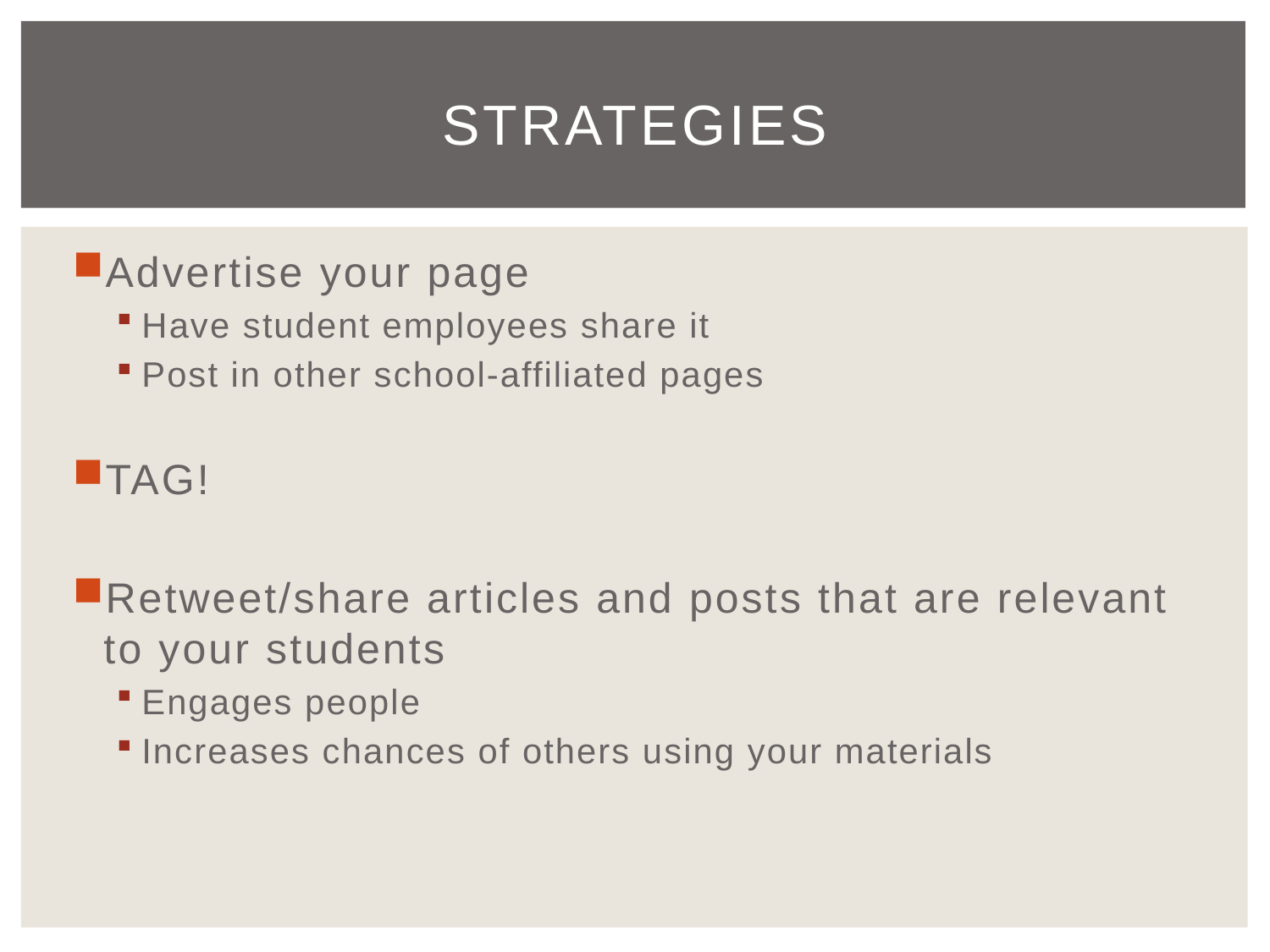

# Strategies
Advertise your page
Have student employees share it
Post in other school-affiliated pages

TAG!

Retweet/share articles and posts that are relevant to your students
Engages people
Increases chances of others using your materials